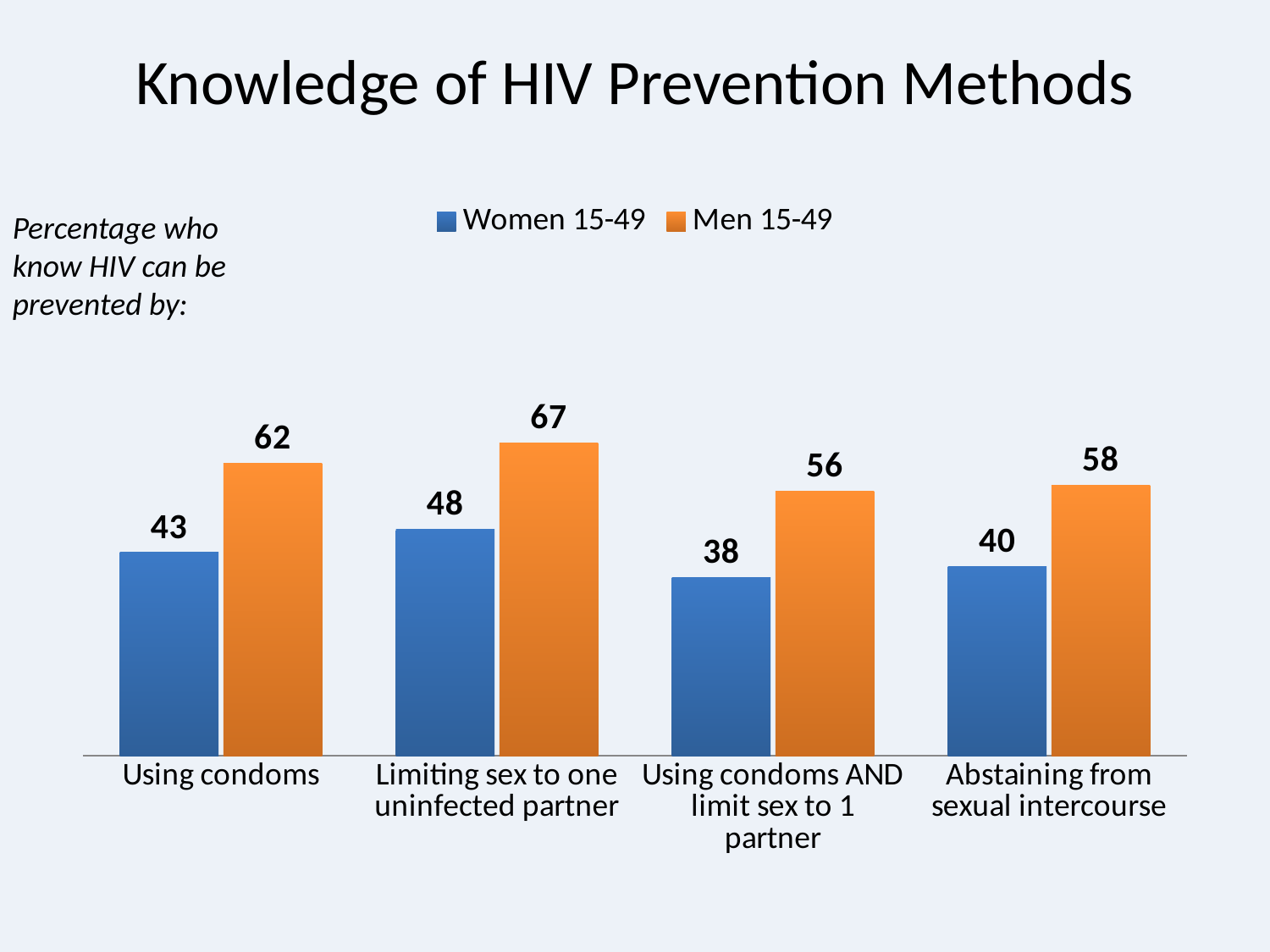

# Knowledge of HIV Prevention Methods

### Chart

| Category | Women 15-49 | Men 15-49 |
|---|---|---|
| Using condoms | 43.2 | 62.2 |
| Limiting sex to one uninfected partner | 48.1 | 66.5 |
| Using condoms AND limit sex to 1 partner | 37.9 | 56.2 |
| Abstaining from sexual intercourse | 40.300000000000004 | 57.6 |
Percentage who know HIV can be prevented by: